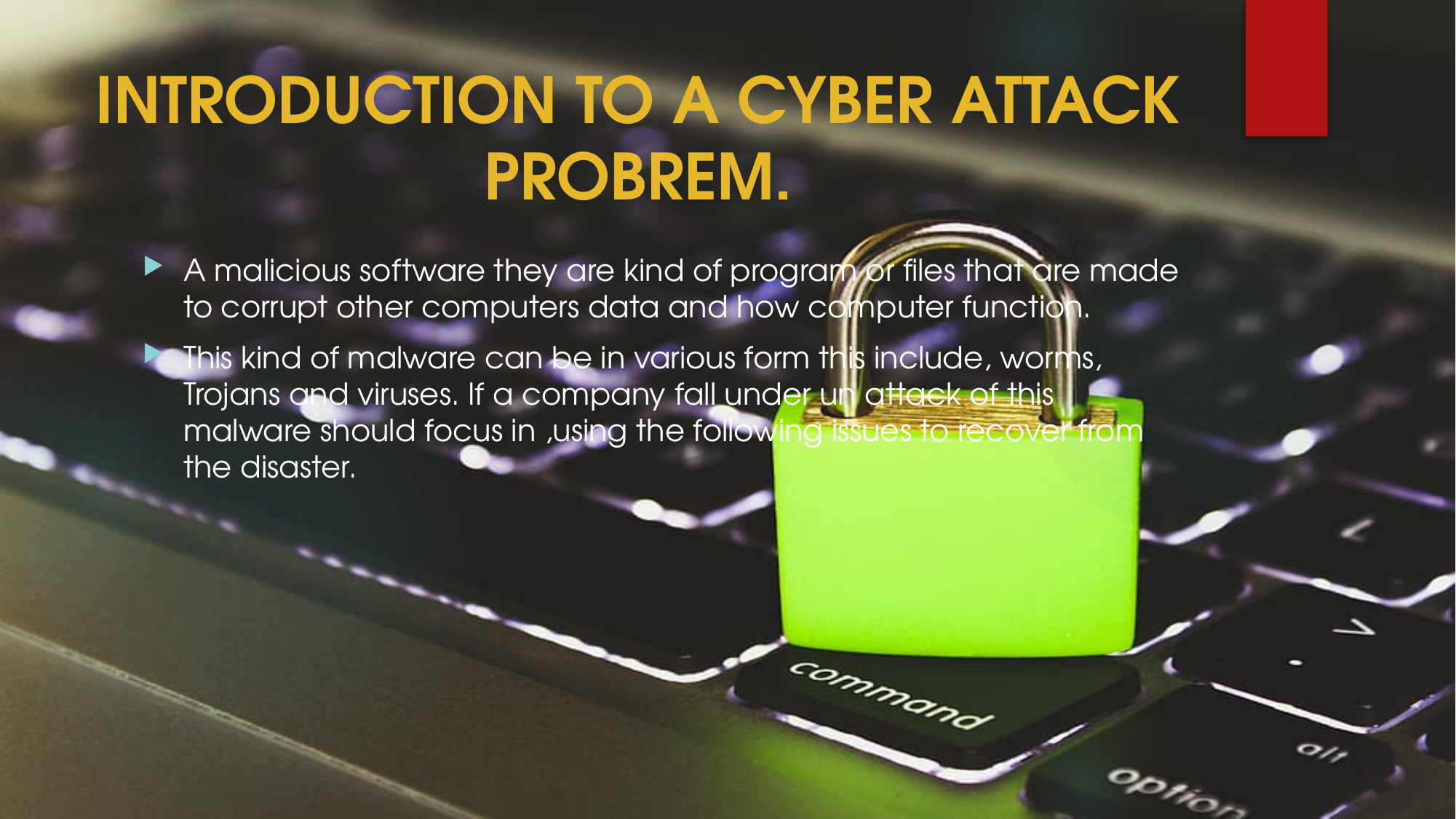

# INTRODUCTION TO A CYBER ATTACK PROBREM.
A malicious software they are kind of program or files that are made to corrupt other computers data and how computer function.
This kind of malware can be in various form this include, worms, Trojans and viruses. If a company fall under un attack of this malware should focus in ,using the following issues to recover from the disaster.